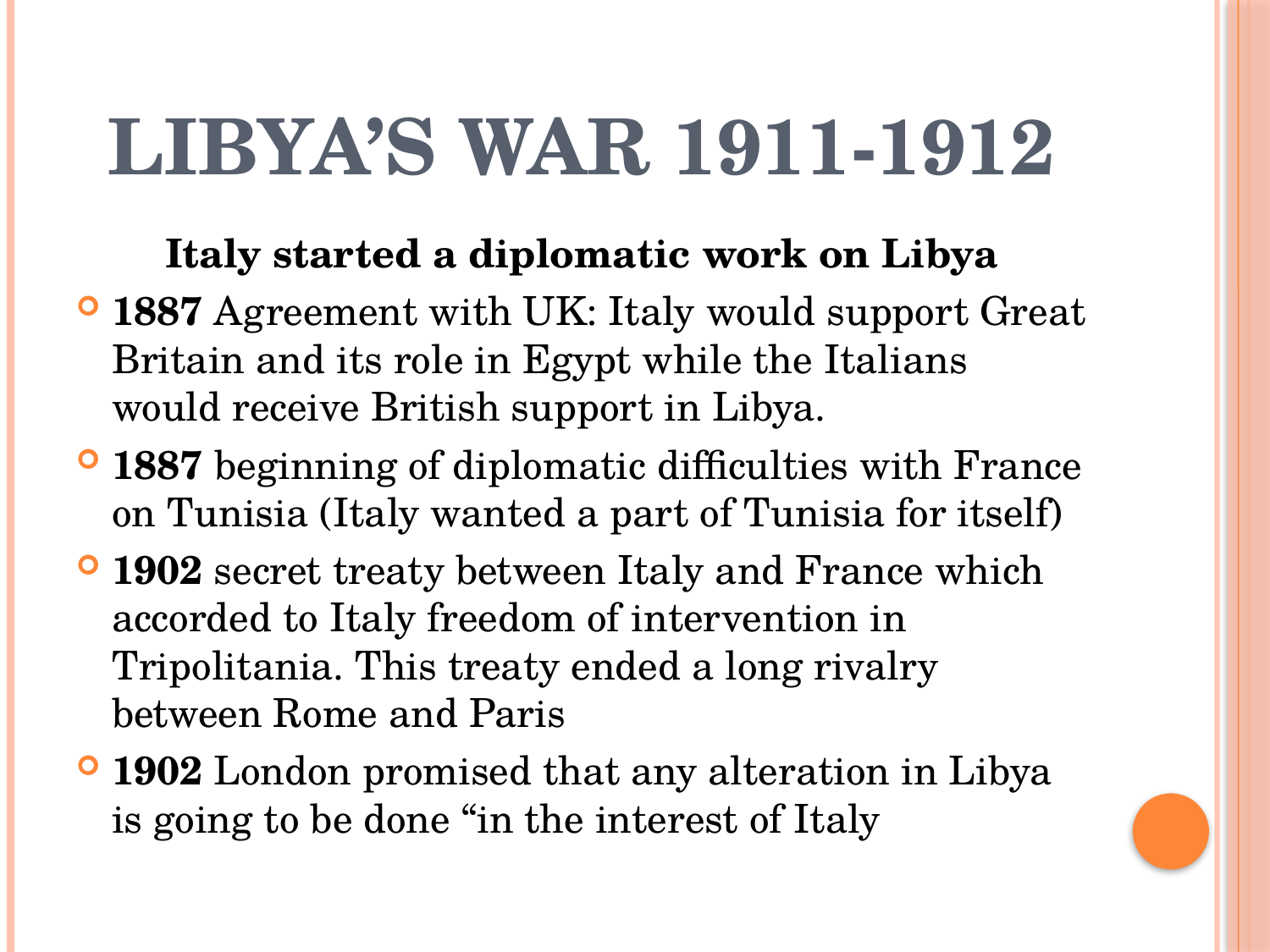

# LIBYA’S WAR 1911-1912
Italy started a diplomatic work on Libya
1887 Agreement with UK: Italy would support Great Britain and its role in Egypt while the Italians would receive British support in Libya.
1887 beginning of diplomatic difficulties with France on Tunisia (Italy wanted a part of Tunisia for itself)
1902 secret treaty between Italy and France which accorded to Italy freedom of intervention in Tripolitania. This treaty ended a long rivalry between Rome and Paris
1902 London promised that any alteration in Libya is going to be done “in the interest of Italy